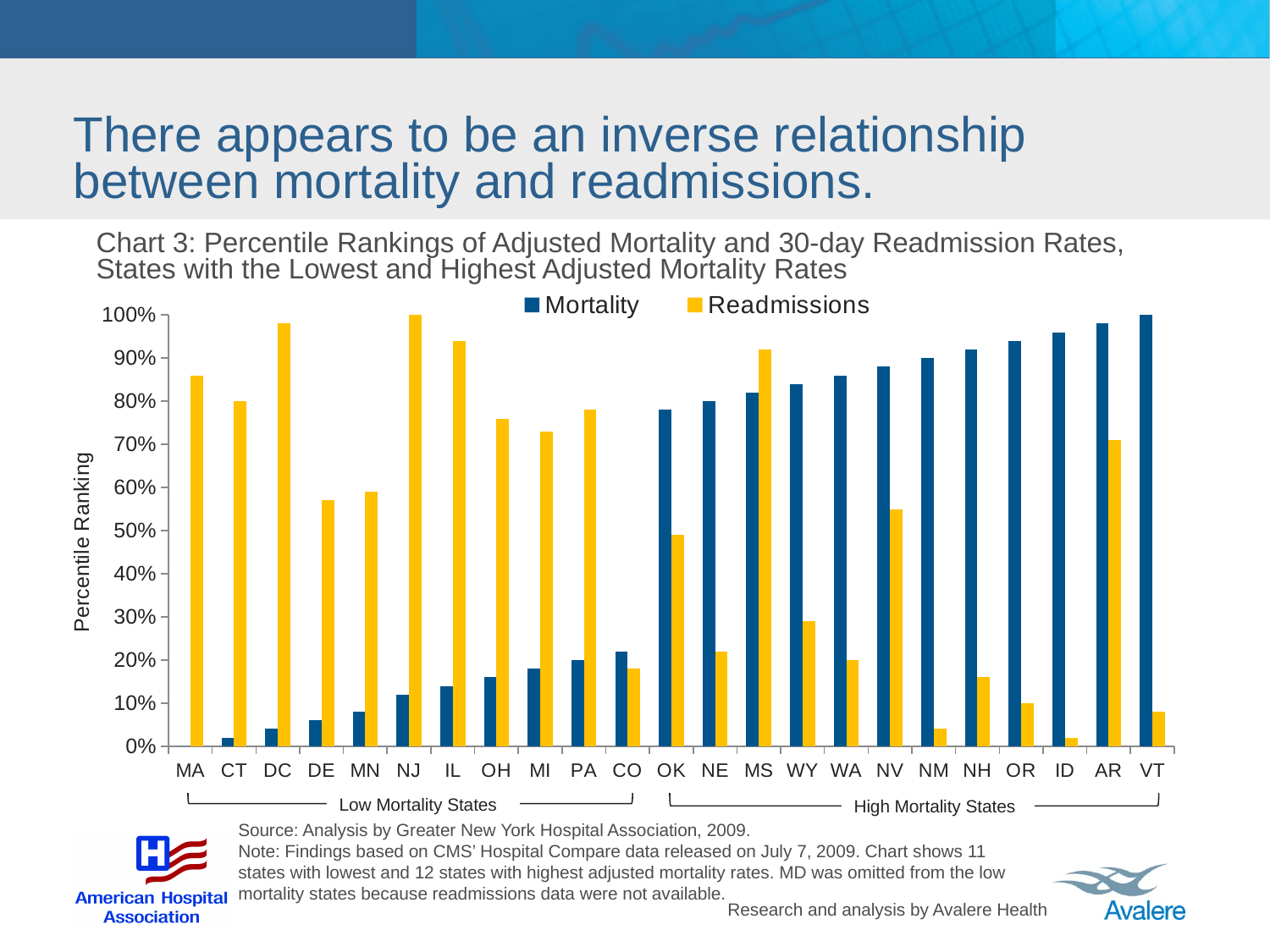

# There appears to be an inverse relationship between mortality and readmissions.
Chart 3: Percentile Rankings of Adjusted Mortality and 30-day Readmission Rates, States with the Lowest and Highest Adjusted Mortality Rates

### Chart

| Category | Mortality | Readmissions |
|---|---|---|
| MA | 0.0 | 0.8600000000000007 |
| CT | 0.02000000000000003 | 0.8 |
| DC | 0.04000000000000006 | 0.98 |
| DE | 0.06000000000000008 | 0.57 |
| MN | 0.08000000000000013 | 0.5900000000000006 |
| NJ | 0.12000000000000002 | 1.0 |
| IL | 0.14 | 0.9400000000000006 |
| OH | 0.16000000000000023 | 0.7600000000000009 |
| MI | 0.1800000000000002 | 0.7300000000000006 |
| PA | 0.2 | 0.78 |
| CO | 0.22000000000000022 | 0.1800000000000002 |
| OK | 0.78 | 0.4900000000000003 |
| NE | 0.8 | 0.22000000000000022 |
| MS | 0.8200000000000006 | 0.92 |
| WY | 0.8400000000000006 | 0.2900000000000003 |
| WA | 0.8600000000000007 | 0.2 |
| NV | 0.8800000000000009 | 0.55 |
| NM | 0.9 | 0.04000000000000006 |
| NH | 0.92 | 0.16000000000000023 |
| OR | 0.9400000000000006 | 0.1 |
| ID | 0.9600000000000006 | 0.02000000000000003 |
| AR | 0.98 | 0.7100000000000006 |
| VT | 1.0 | 0.08000000000000013 |

Low Mortality States
High Mortality States
Source: Analysis by Greater New York Hospital Association, 2009.
Note: Findings based on CMS’ Hospital Compare data released on July 7, 2009. Chart shows 11 states with lowest and 12 states with highest adjusted mortality rates. MD was omitted from the low mortality states because readmissions data were not available.